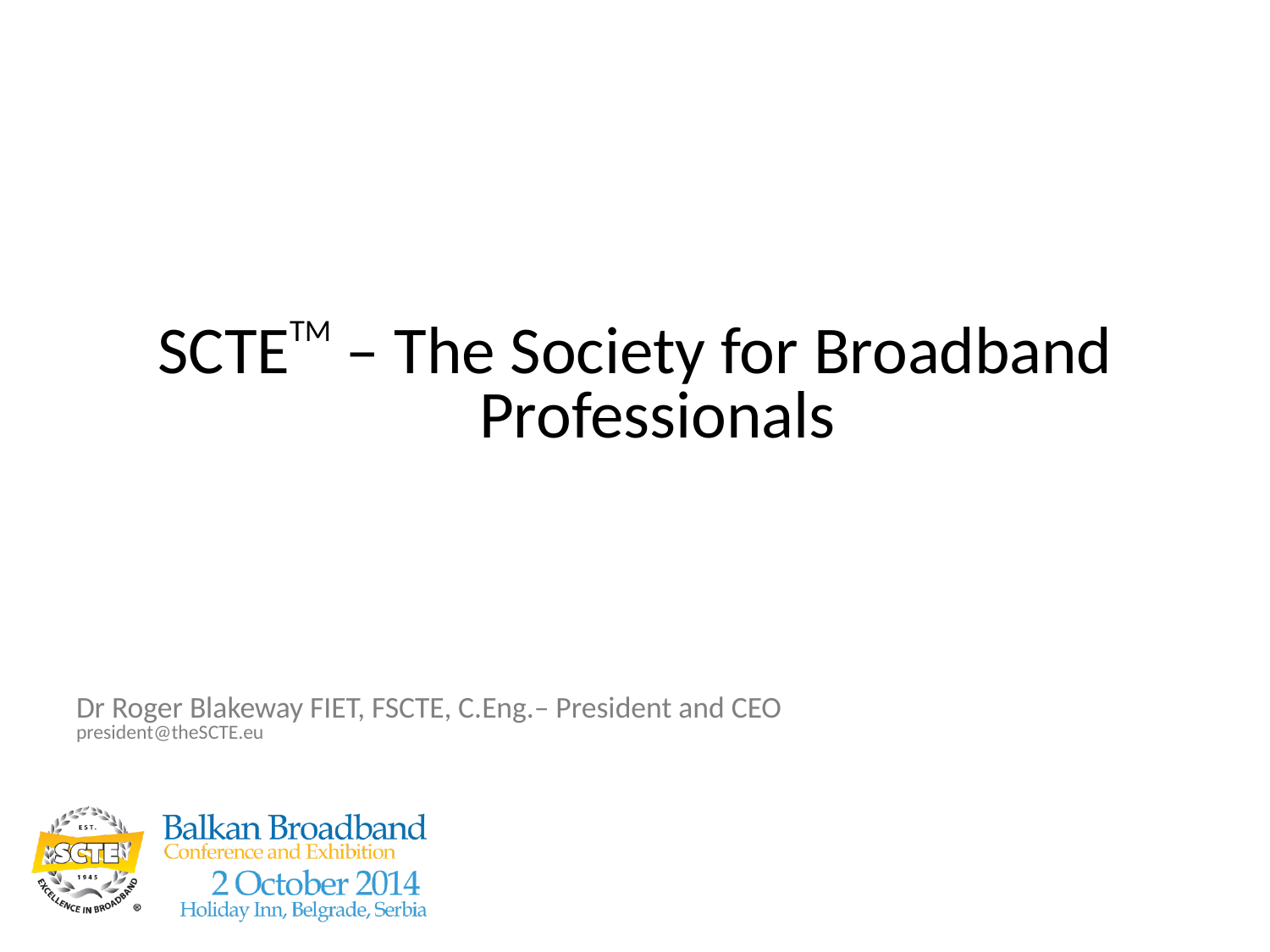

SCTETM – The Society for Broadband Professionals

Dr Roger Blakeway FIET, FSCTE, C.Eng.– President and CEO
president@theSCTE.eu